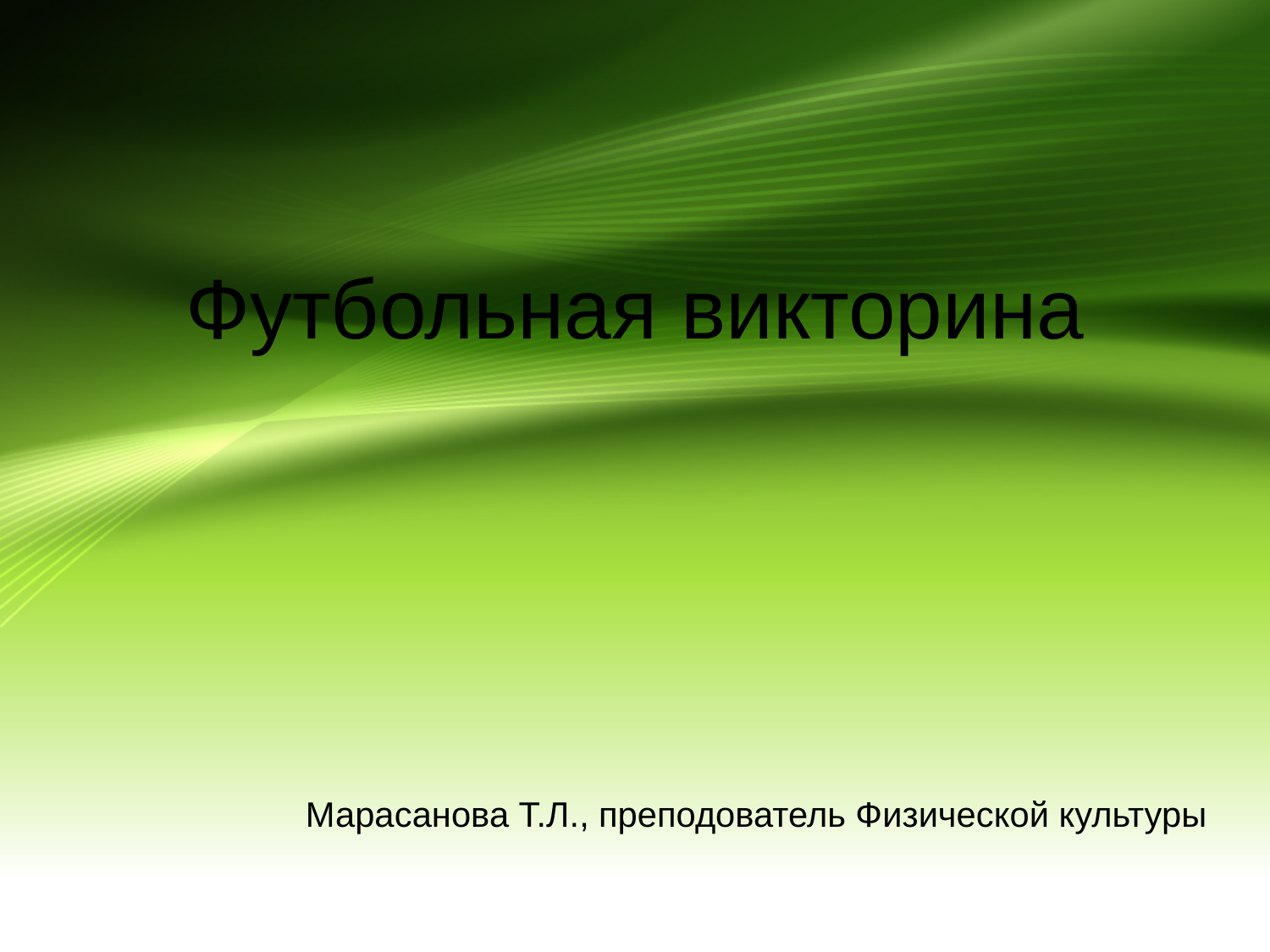

# Футбольная викторина
Марасанова Т.Л., преподователь Физической культуры